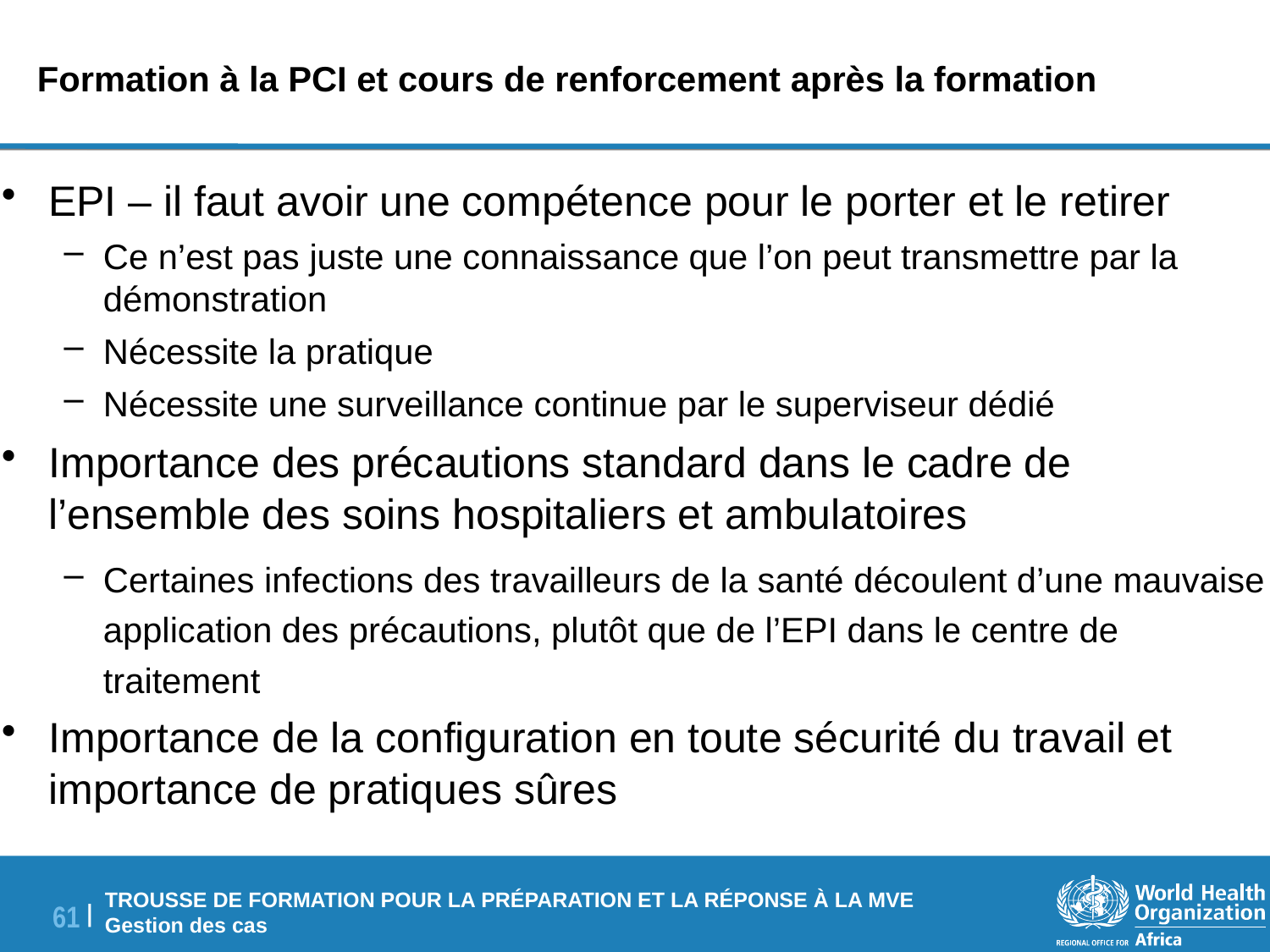

Formation à la PCI et cours de renforcement après la formation
EPI – il faut avoir une compétence pour le porter et le retirer
Ce n’est pas juste une connaissance que l’on peut transmettre par la démonstration
Nécessite la pratique
Nécessite une surveillance continue par le superviseur dédié
Importance des précautions standard dans le cadre de l’ensemble des soins hospitaliers et ambulatoires
Certaines infections des travailleurs de la santé découlent d’une mauvaise application des précautions, plutôt que de l’EPI dans le centre de traitement
Importance de la configuration en toute sécurité du travail et importance de pratiques sûres